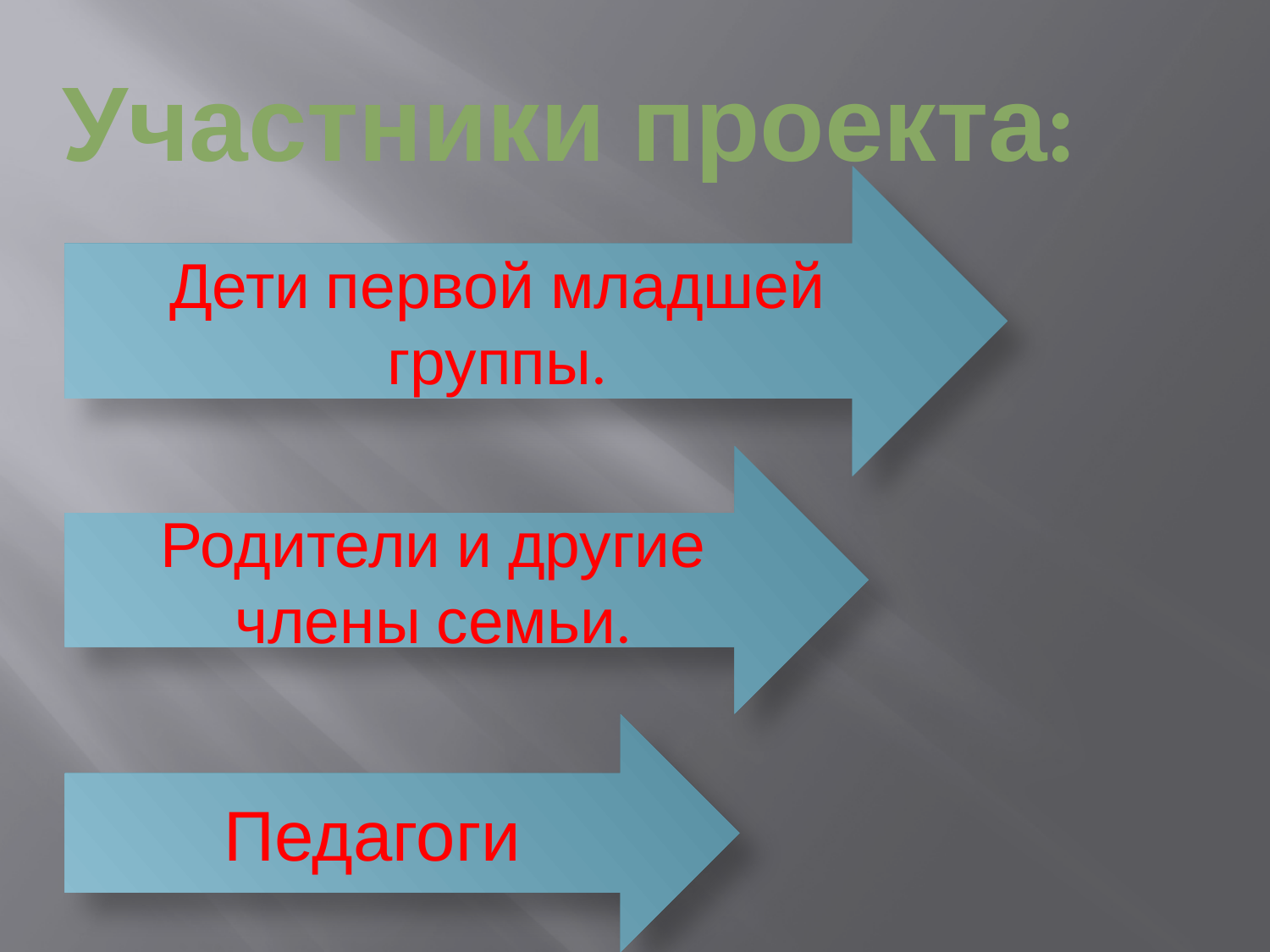

Участники проекта:
Дети первой младшей группы.
Родители и другие члены семьи.
Педагоги